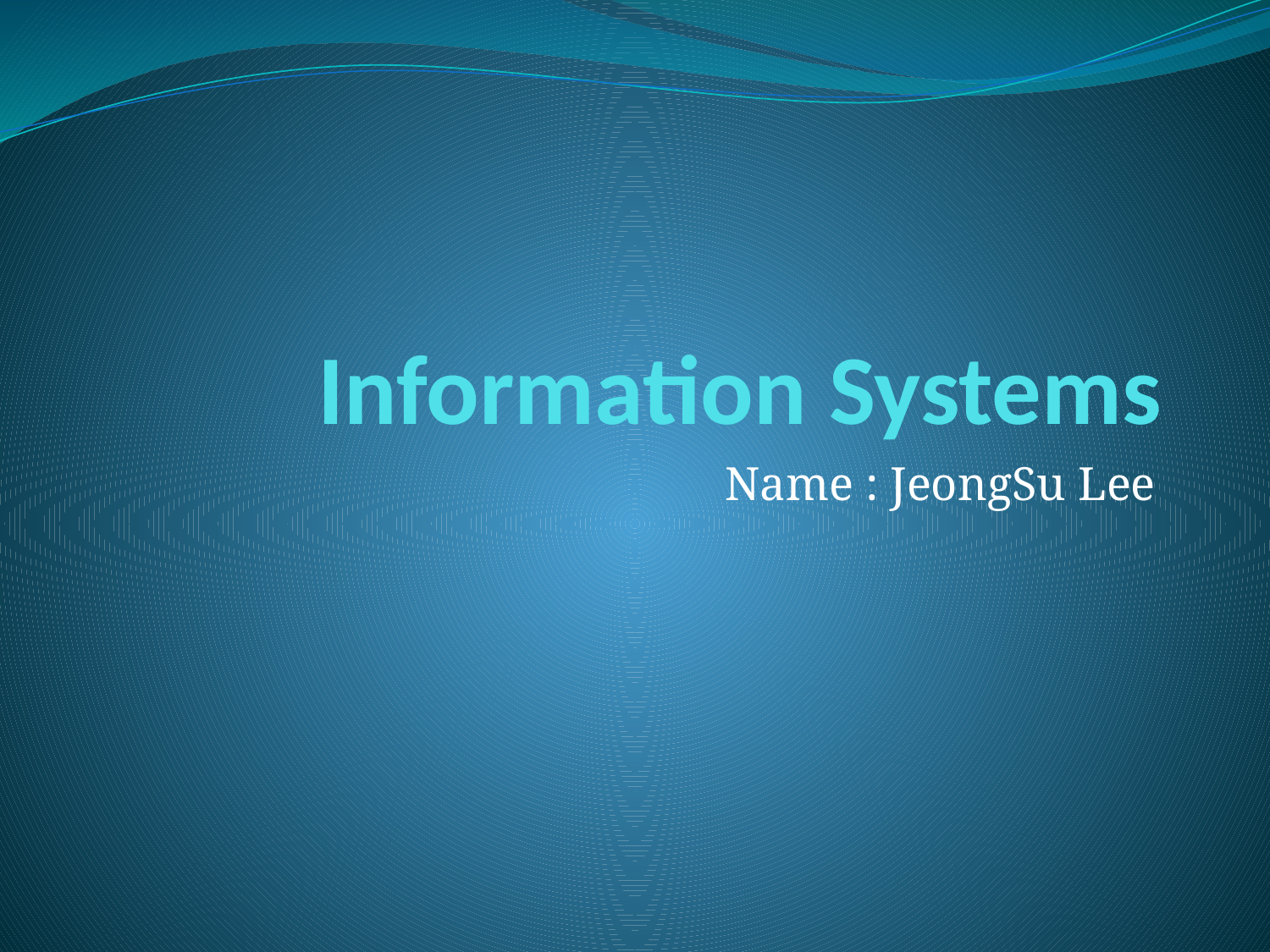

# Information Systems
Name : JeongSu Lee